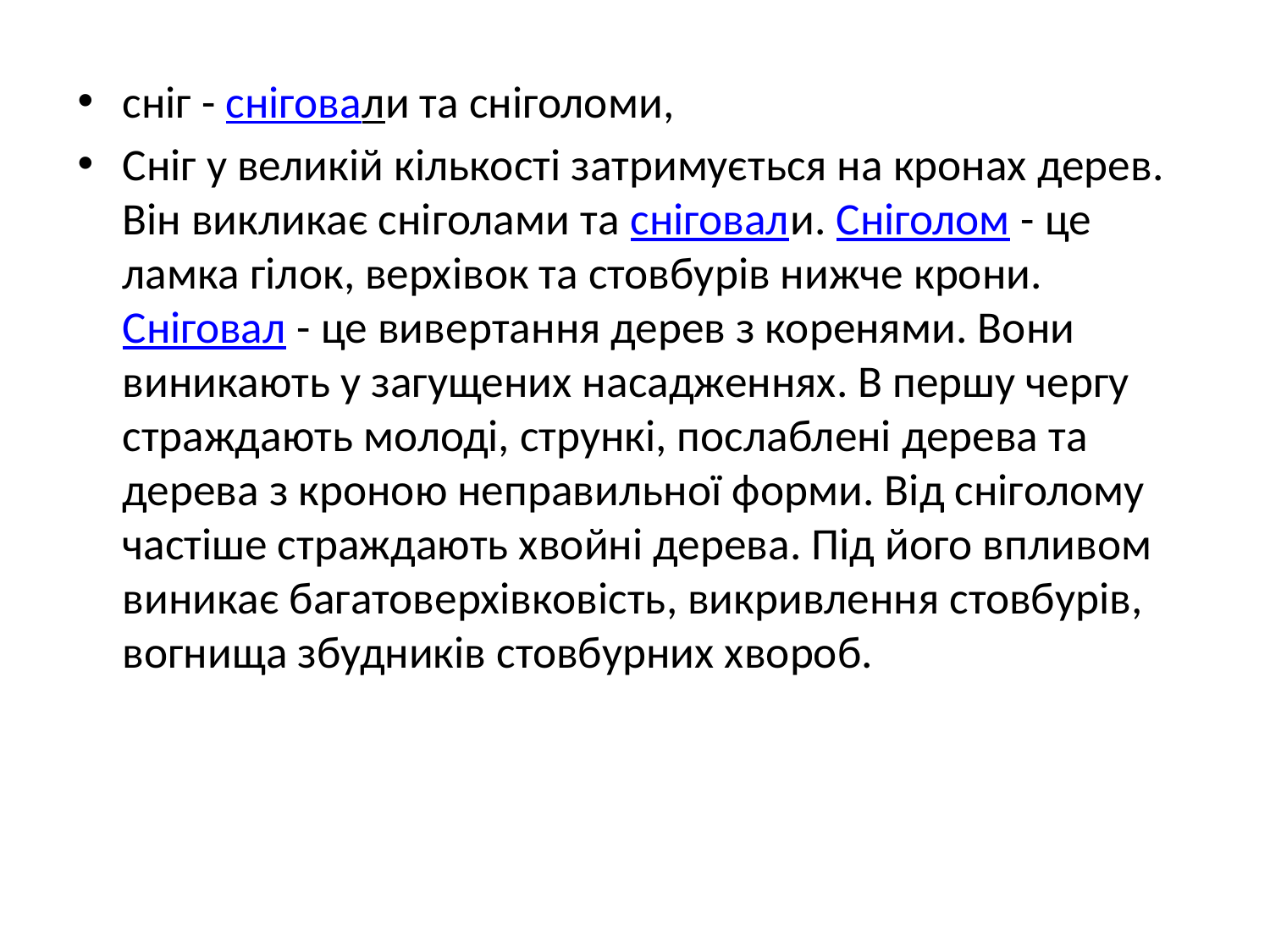

сніг - сніговали та сніголоми,
Сніг у великій кількості затримується на кронах дерев. Він викликає сніголами та сніговали. Сніголом - це ламка гілок, верхівок та стовбурів нижче крони. Сніговал - це вивертання дерев з коренями. Вони виникають у загущених насадженнях. В першу чергу страждають молоді, стрункі, послаблені дерева та дерева з кроною неправильної форми. Від сніголому частіше страждають хвойні дерева. Під його впливом виникає багатоверхівковість, викривлення стовбурів, вогнища збудників стовбурних хвороб.